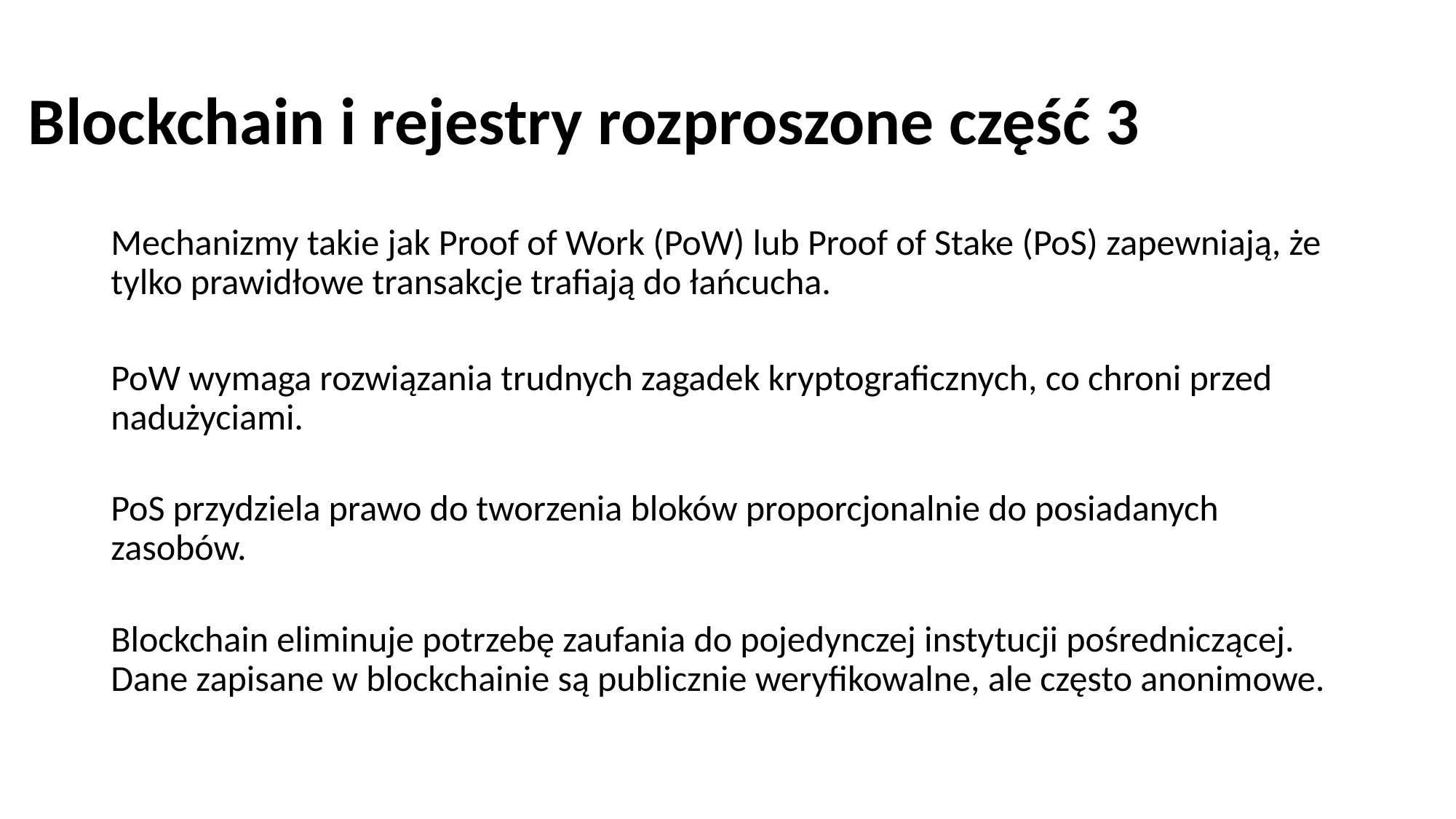

# Blockchain i rejestry rozproszone część 3
Mechanizmy takie jak Proof of Work (PoW) lub Proof of Stake (PoS) zapewniają, że tylko prawidłowe transakcje trafiają do łańcucha.
PoW wymaga rozwiązania trudnych zagadek kryptograficznych, co chroni przed nadużyciami.
PoS przydziela prawo do tworzenia bloków proporcjonalnie do posiadanych zasobów.
Blockchain eliminuje potrzebę zaufania do pojedynczej instytucji pośredniczącej. Dane zapisane w blockchainie są publicznie weryfikowalne, ale często anonimowe.